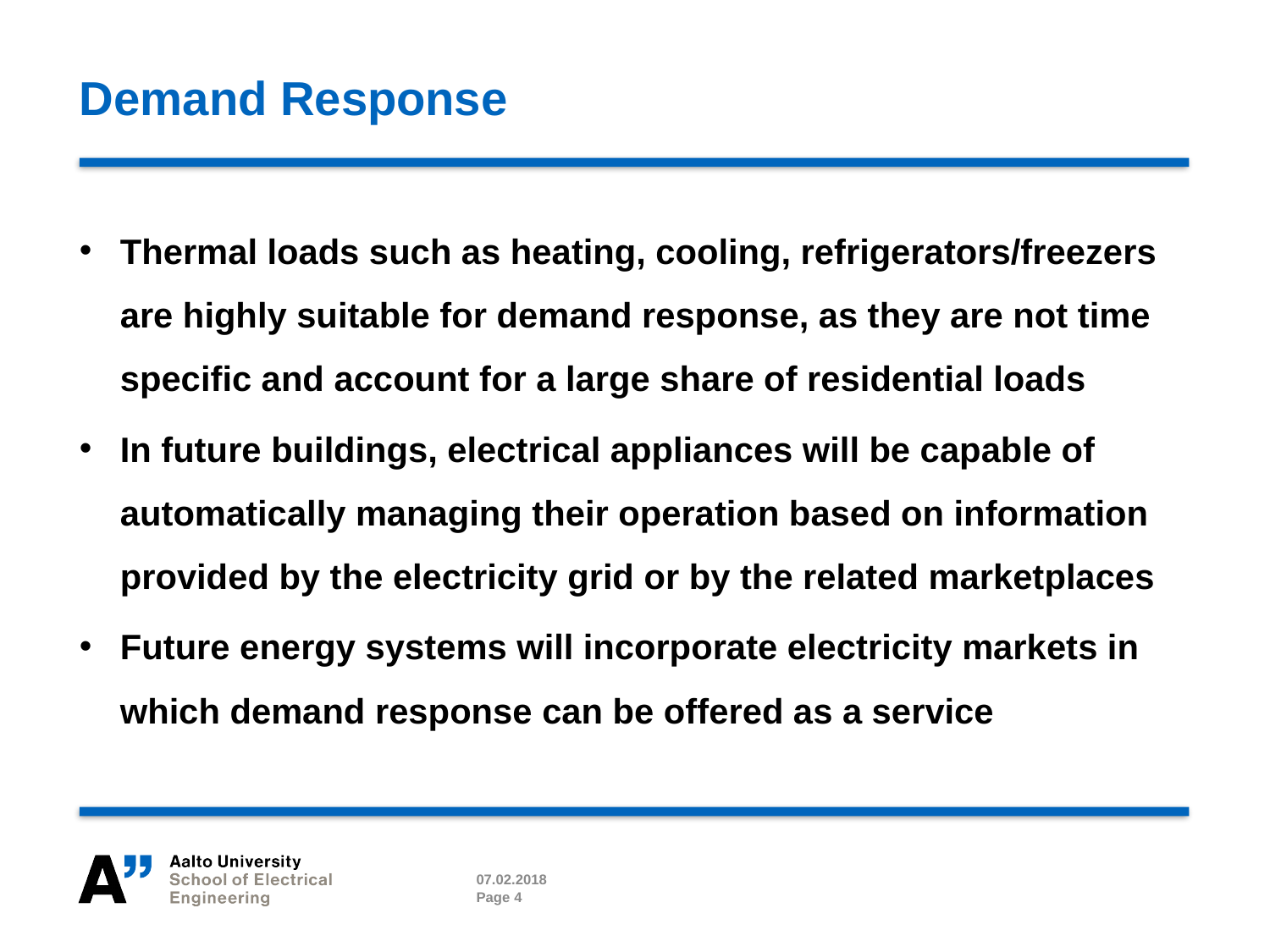

# Demand Response
Thermal loads such as heating, cooling, refrigerators/freezers are highly suitable for demand response, as they are not time specific and account for a large share of residential loads
In future buildings, electrical appliances will be capable of automatically managing their operation based on information provided by the electricity grid or by the related marketplaces
Future energy systems will incorporate electricity markets in which demand response can be offered as a service

07.02.2018
Page 4